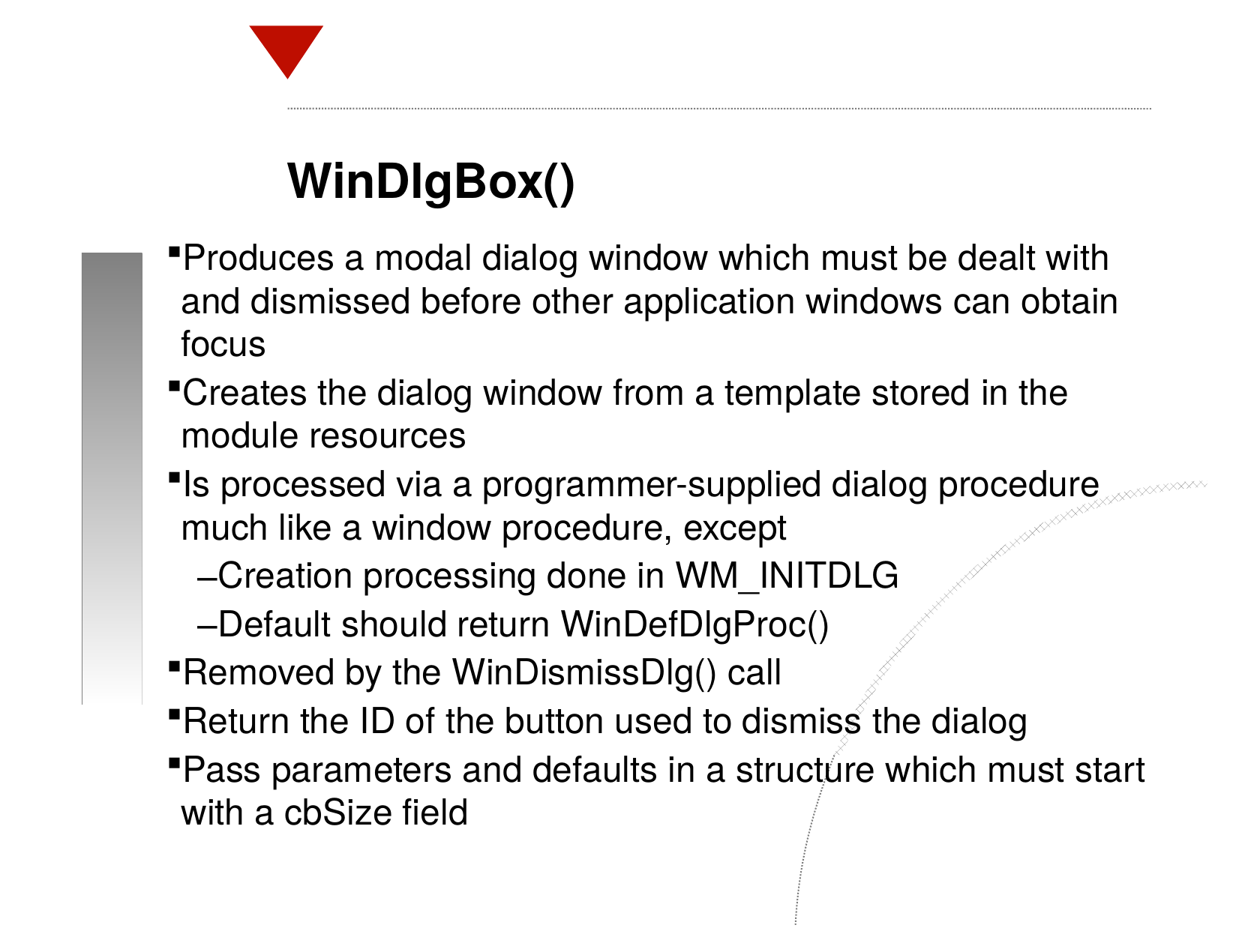

WinDlgBox()
Produces a modal dialog window which must be dealt with and dismissed before other application windows can obtain focus
Creates the dialog window from a template stored in the module resources
Is processed via a programmer-supplied dialog procedure much like a window procedure, except
Creation processing done in WM_INITDLG
Default should return WinDefDlgProc()
Removed by the WinDismissDlg() call
Return the ID of the button used to dismiss the dialog
Pass parameters and defaults in a structure which must start with a cbSize field